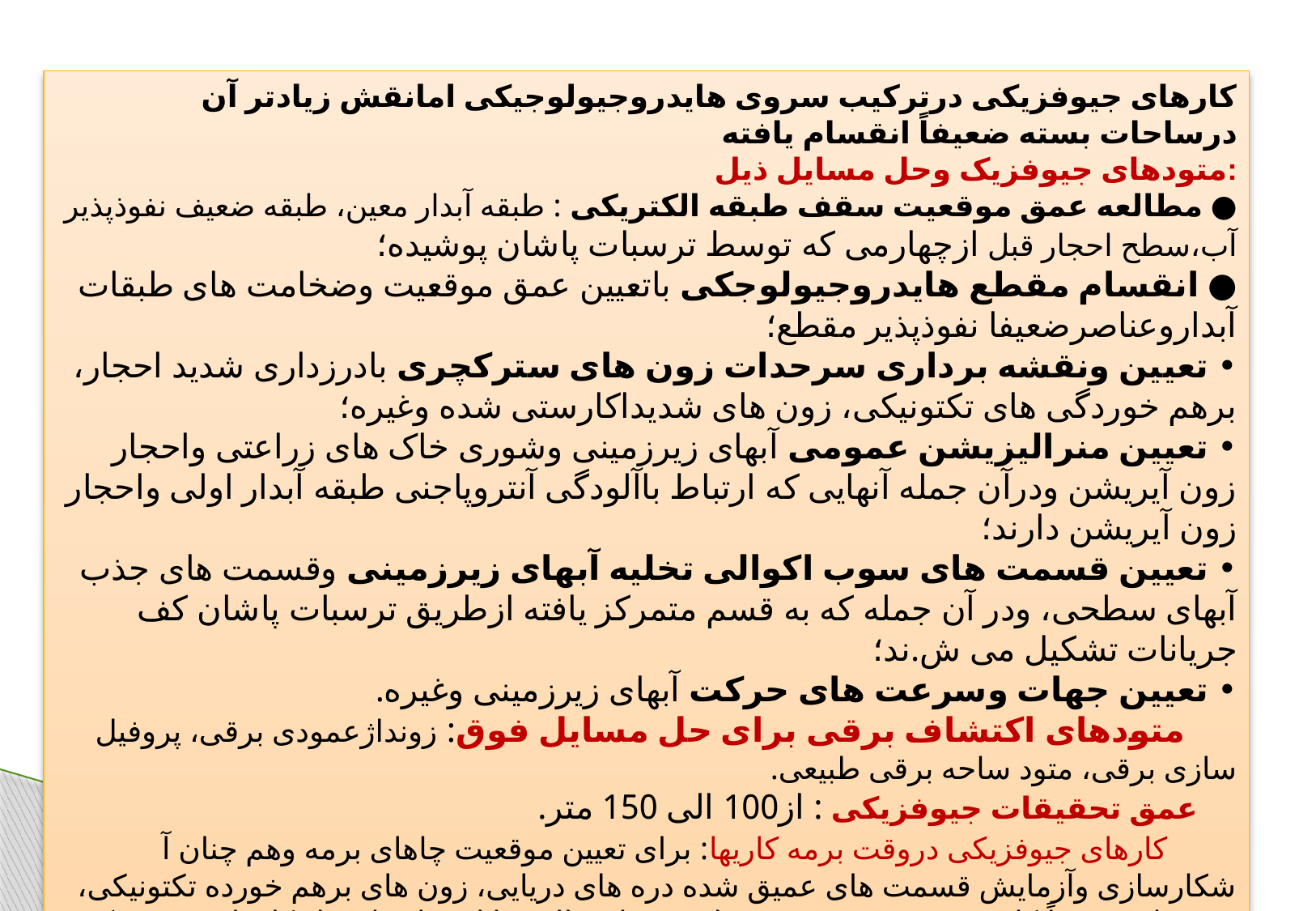

کارهای جیوفزیکی درترکیب سروی هایدروجیولوجیکی امانقش زیادتر آن درساحات بسته ضعیفاً انقسام یافته
    متودهای جیوفزیک وحل مسایل ذیل:
● مطالعه عمق موقعیت سقف طبقه الکتریکی : طبقه آبدار معین، طبقه ضعیف نفوذپذیر آب،سطح احجار قبل ازچهارمی که توسط ترسبات پاشان پوشیده؛
● انقسام مقطع هایدروجیولوجکی باتعیین عمق موقعیت وضخامت های طبقات آبداروعناصرضعیفا نفوذپذیر مقطع؛
• تعیین ونقشه برداری سرحدات زون های سترکچری بادرزداری شدید احجار، برهم خوردگی های تکتونیکی، زون های شدیداکارستی شده وغیره؛
• تعیین منرالیزیشن عمومی آبهای زیرزمینی وشوری خاک های زراعتی واحجار زون آیریشن ودرآن جمله آنهایی که ارتباط باآلودگی آنتروپاجنی طبقه آبدار اولی واحجار زون آیریشن دارند؛
• تعیین قسمت های سوب اکوالی تخلیه آبهای زیرزمینی وقسمت های جذب آبهای سطحی، ودر آن جمله که به قسم متمرکز یافته ازطریق ترسبات پاشان کف جریانات تشکیل می ش.ند؛
• تعیین جهات وسرعت های حرکت آبهای زیرزمینی وغیره.
      متودهای اکتشاف برقی برای حل مسایل فوق: زونداژعمودی برقی، پروفیل سازی برقی، متود ساحه برقی طبیعی.
     عمق تحقیقات جیوفزیکی : از100 الی 150 متر.
        کارهای جیوفزیکی دروقت برمه کاریها: برای تعیین موقعیت چاهای برمه وهم چنان آ شکارسازی وآزمایش قسمت های عمیق شده دره های دریایی، زون های برهم خورده تکتونیکی، زون های شدیداً کارستی شده وغیره درمحل؛ درتمام حالات با استفاده ازمواد کارهای جیوفزیکی قبلی صورت می گیرد.